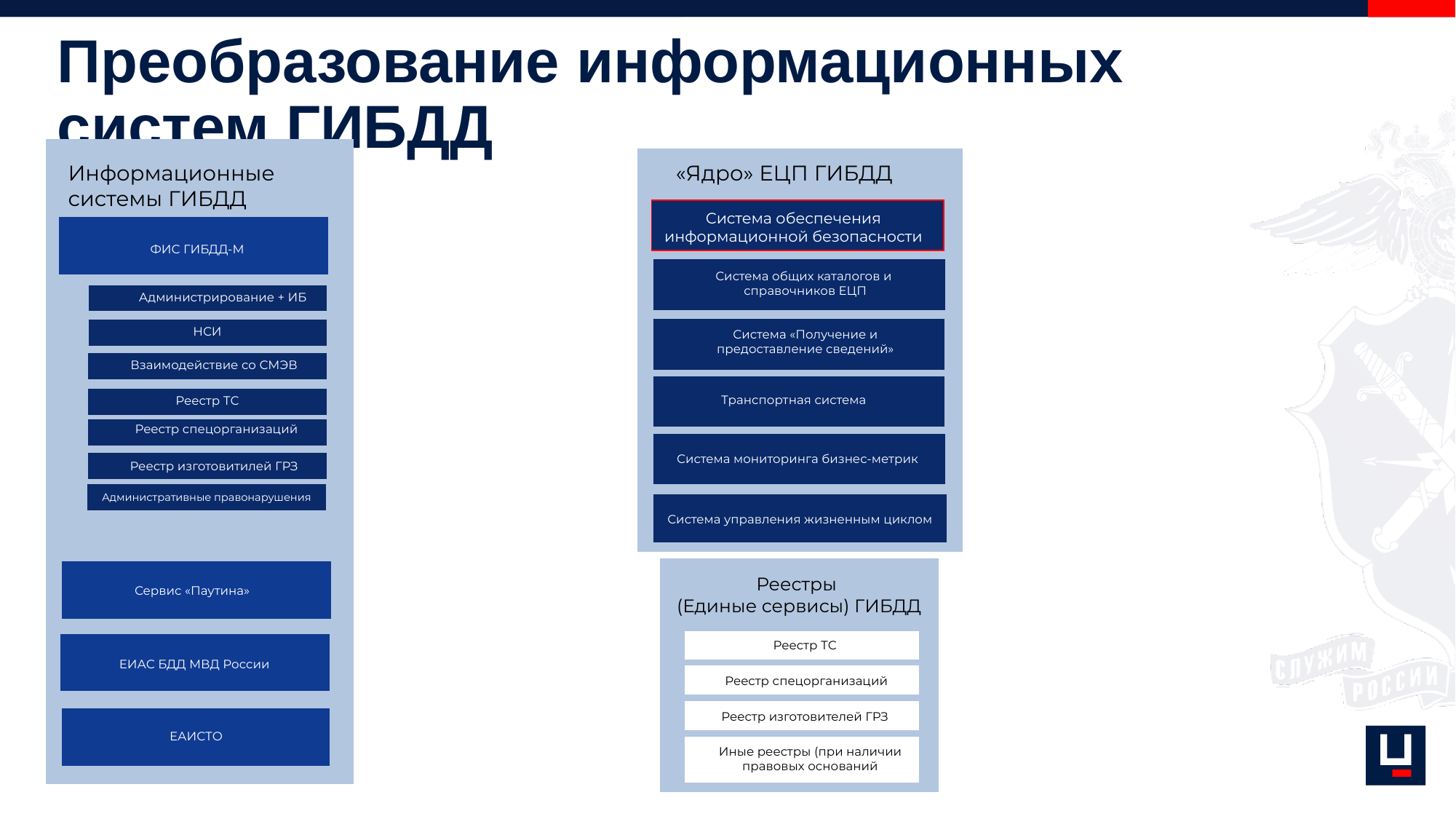

# Преобразование информационных систем ГИБДД

Информационные системы ГИБДД
«Ядро» ЕЦП ГИБДД

Система обеспечения информационной безопасности

ФИС ГИБДД-М

Система общих каталогов и
справочников ЕЦП
Администрирование + ИБ

НСИ

Система «Получение и предоставление сведений»
Взаимодействие со СМЭВ

Транспортная система
Реестр ТС

Реестр спецорганизаций

Система мониторинга бизнес-метрик

Реестр изготовитилей ГРЗ

Административные правонарушения

Система управления жизненным циклом

Реестры
(Единые сервисы) ГИБДД
Сервис «Паутина»

Реестр ТС

ЕИАС БДД МВД России

Реестр спецорганизаций

Реестр изготовителей ГРЗ

ЕАИСТО

Иные реестры (при наличии правовых оснований
23
/20
/32